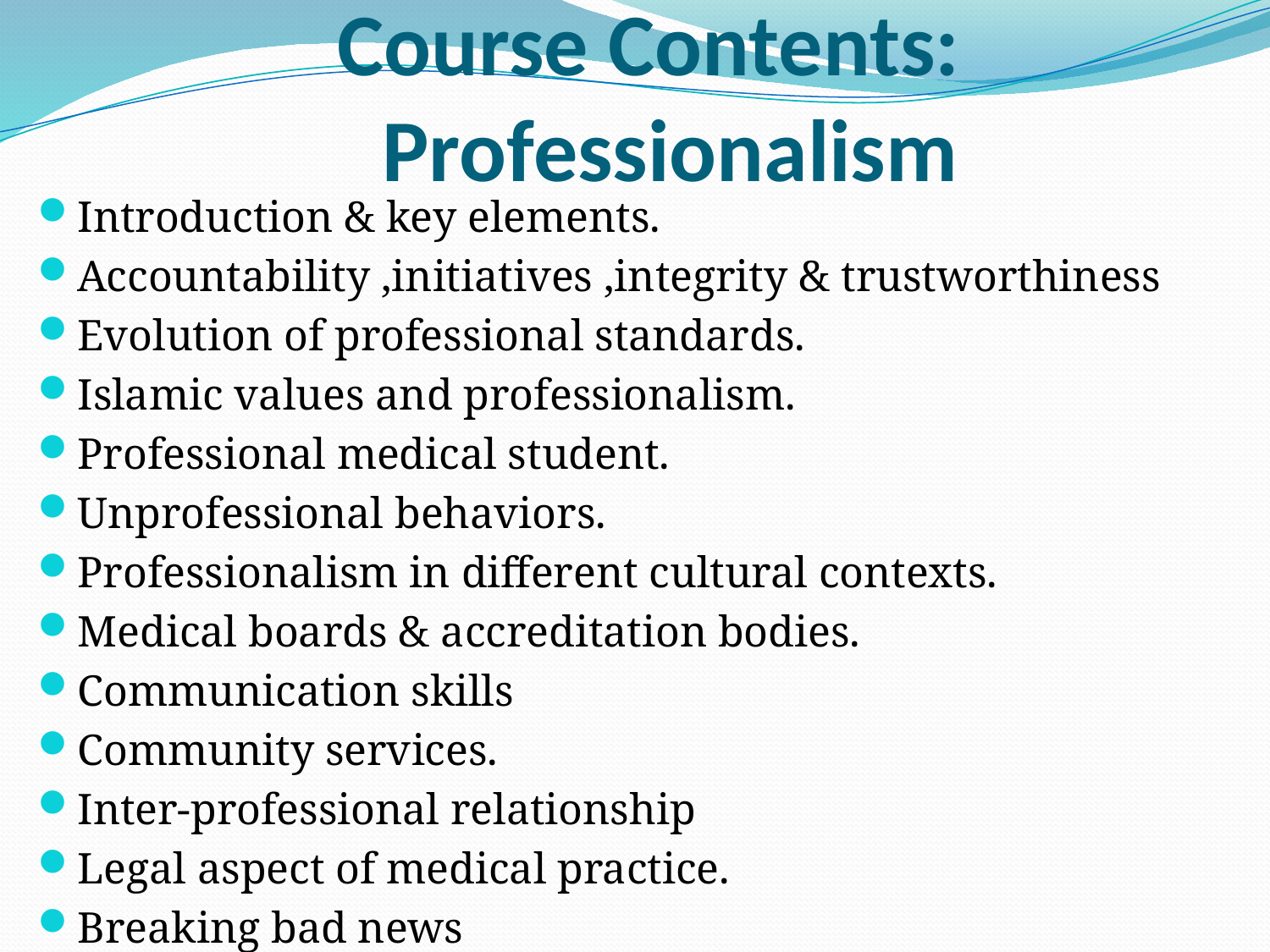

# Course Contents: Professionalism
Introduction & key elements.
Accountability ,initiatives ,integrity & trustworthiness
Evolution of professional standards.
Islamic values and professionalism.
Professional medical student.
Unprofessional behaviors.
Professionalism in different cultural contexts.
Medical boards & accreditation bodies.
Communication skills
Community services.
Inter-professional relationship
Legal aspect of medical practice.
Breaking bad news